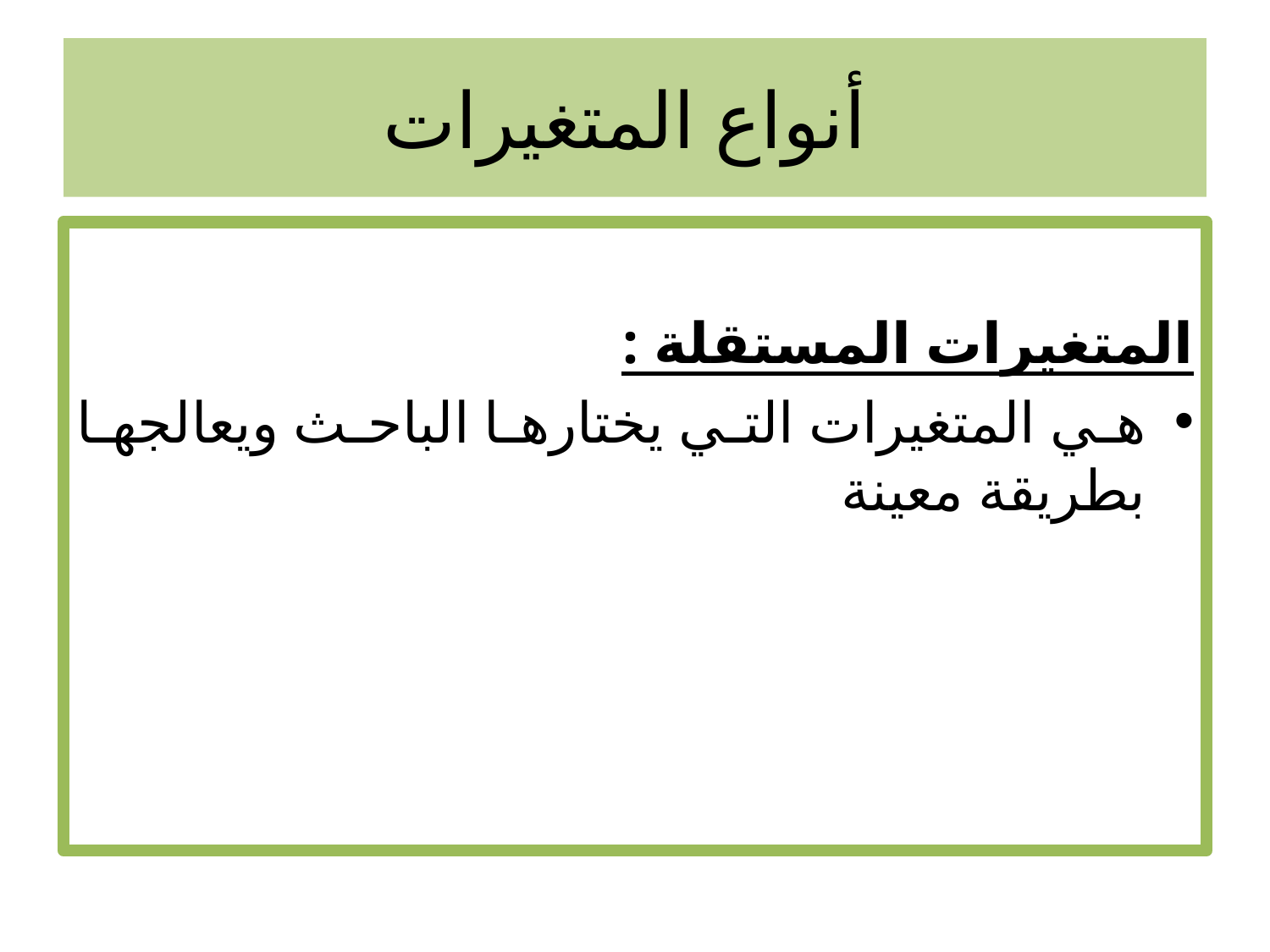

# أنواع المتغيرات

المتغيرات المستقلة :
هي المتغيرات التي يختارها الباحث ويعالجها بطريقة معينة